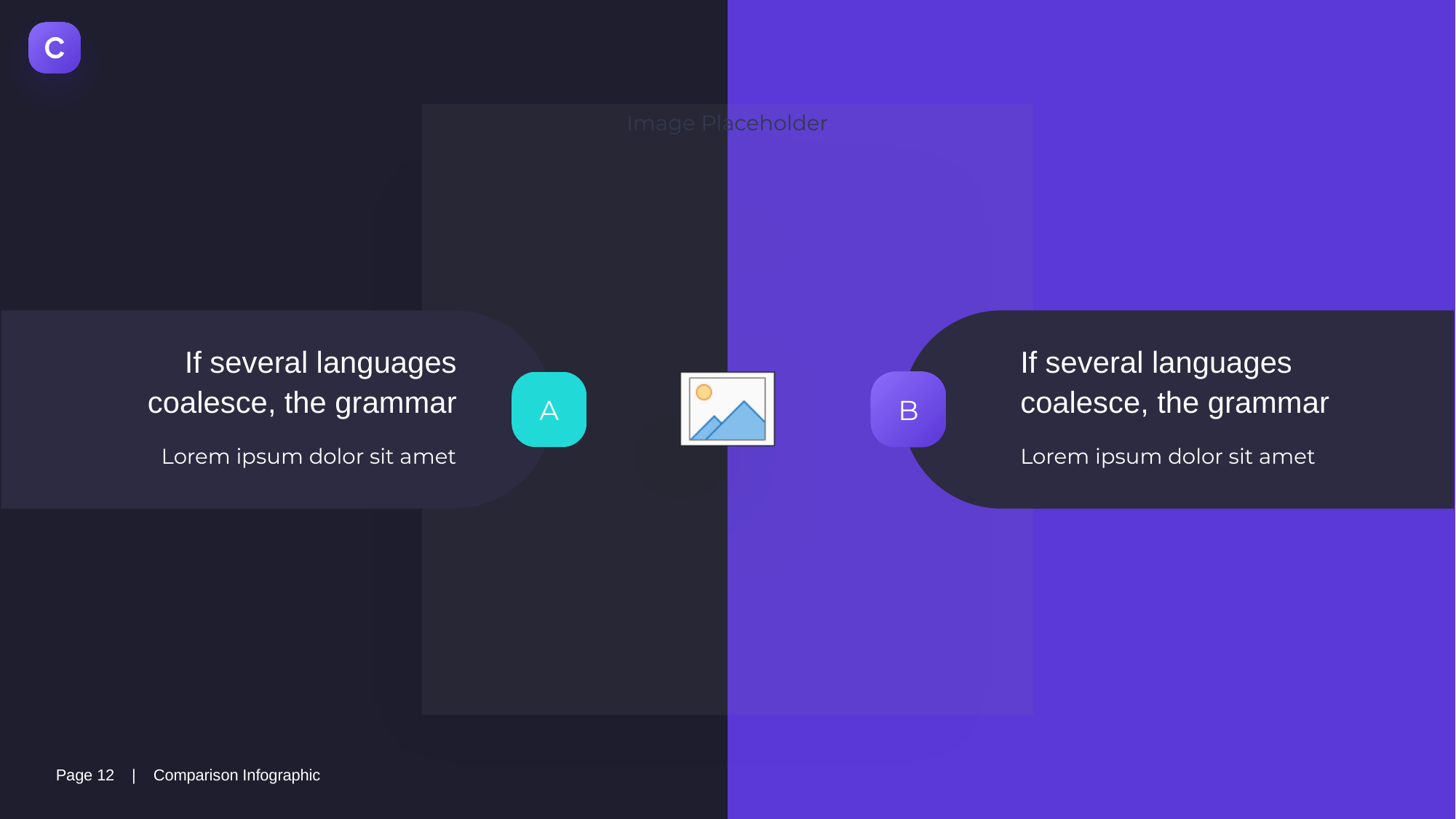

If several languages coalesce, the grammar
Lorem ipsum dolor sit amet
A

If several languages coalesce, the grammar
Lorem ipsum dolor sit amet
B